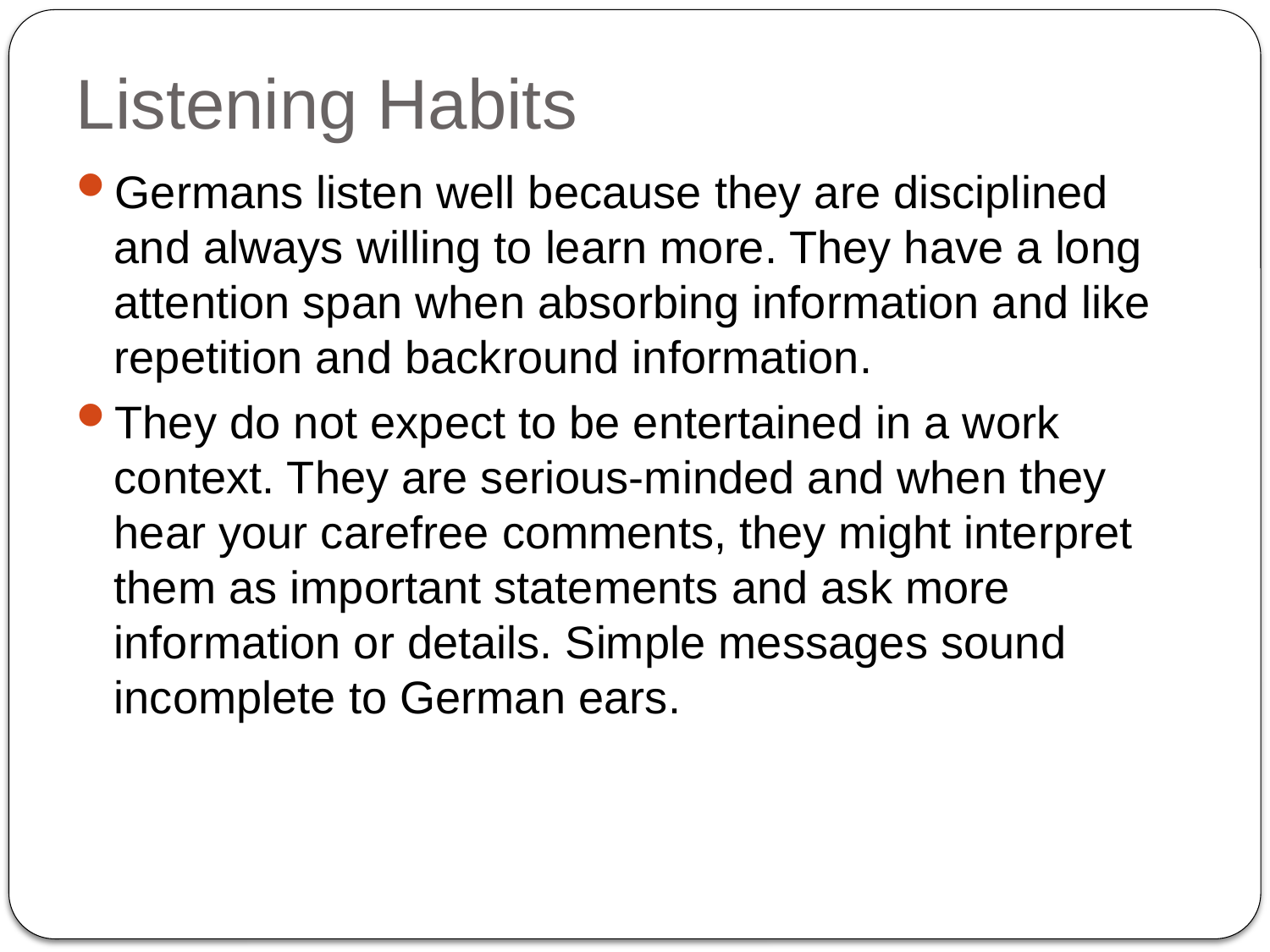

# Listening Habits
Germans listen well because they are disciplined and always willing to learn more. They have a long attention span when absorbing information and like repetition and backround information.
They do not expect to be entertained in a work context. They are serious-minded and when they hear your carefree comments, they might interpret them as important statements and ask more information or details. Simple messages sound incomplete to German ears.